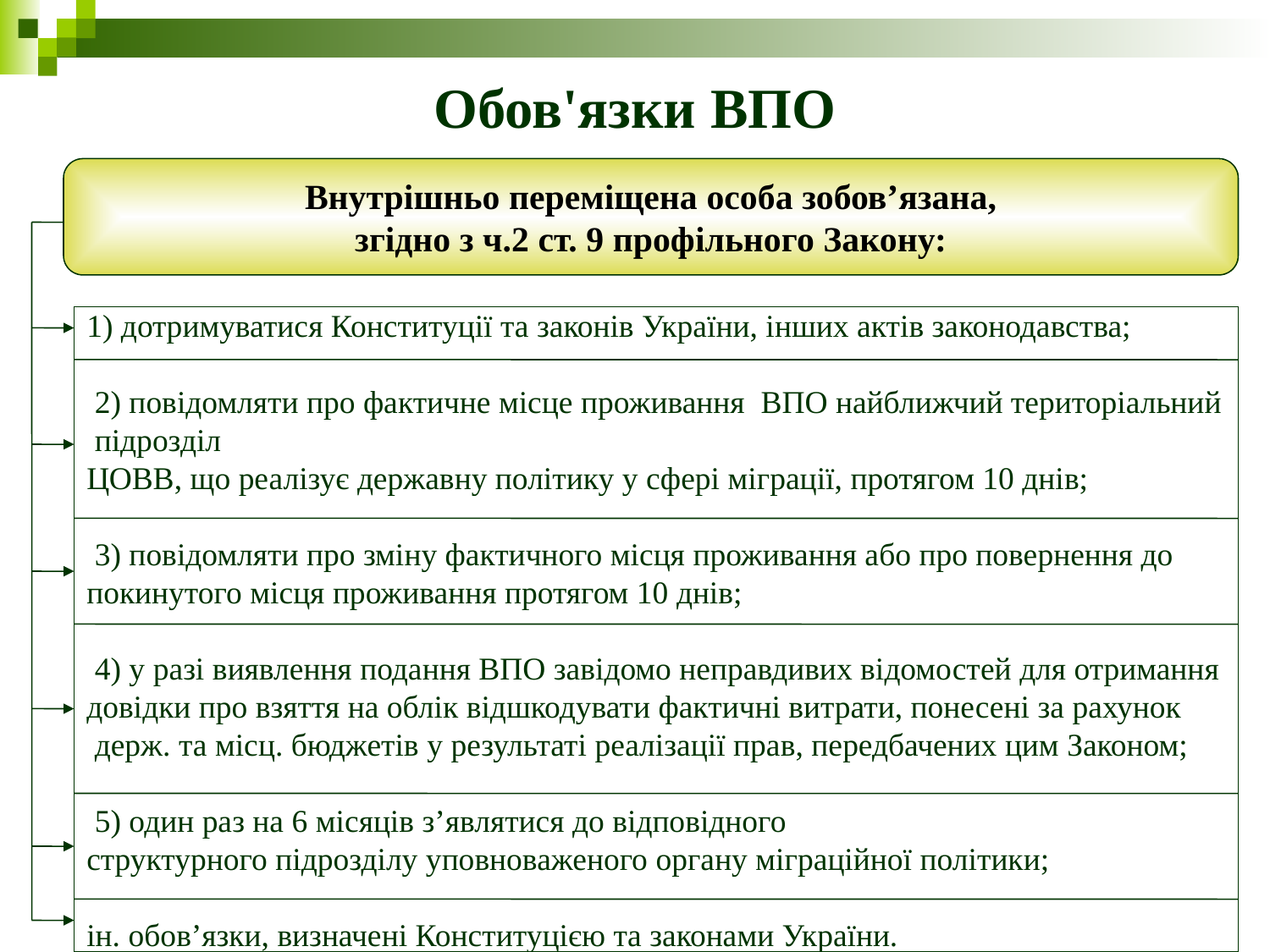

# Обов'язки ВПО
 Внутрішньо переміщена особа зобов’язана,
згідно з ч.2 ст. 9 профільного Закону:

1) дотримуватися Конституції та законів України, інших актів законодавства;

 2) повідомляти про фактичне місце проживання  ВПО найближчий територіальний
 підрозділ
ЦОВВ, що реалізує державну політику у сфері міграції, протягом 10 днів;

 3) повідомляти про зміну фактичного місця проживання або про повернення до
покинутого місця проживання протягом 10 днів;

 4) у разі виявлення подання ВПО завідомо неправдивих відомостей для отримання
довідки про взяття на облік відшкодувати фактичні витрати, понесені за рахунок
 держ. та місц. бюджетів у результаті реалізації прав, передбачених цим Законом;

 5) один раз на 6 місяців з’являтися до відповідного
структурного підрозділу уповноваженого органу міграційної політики;

ін. обов’язки, визначені Конституцією та законами України.